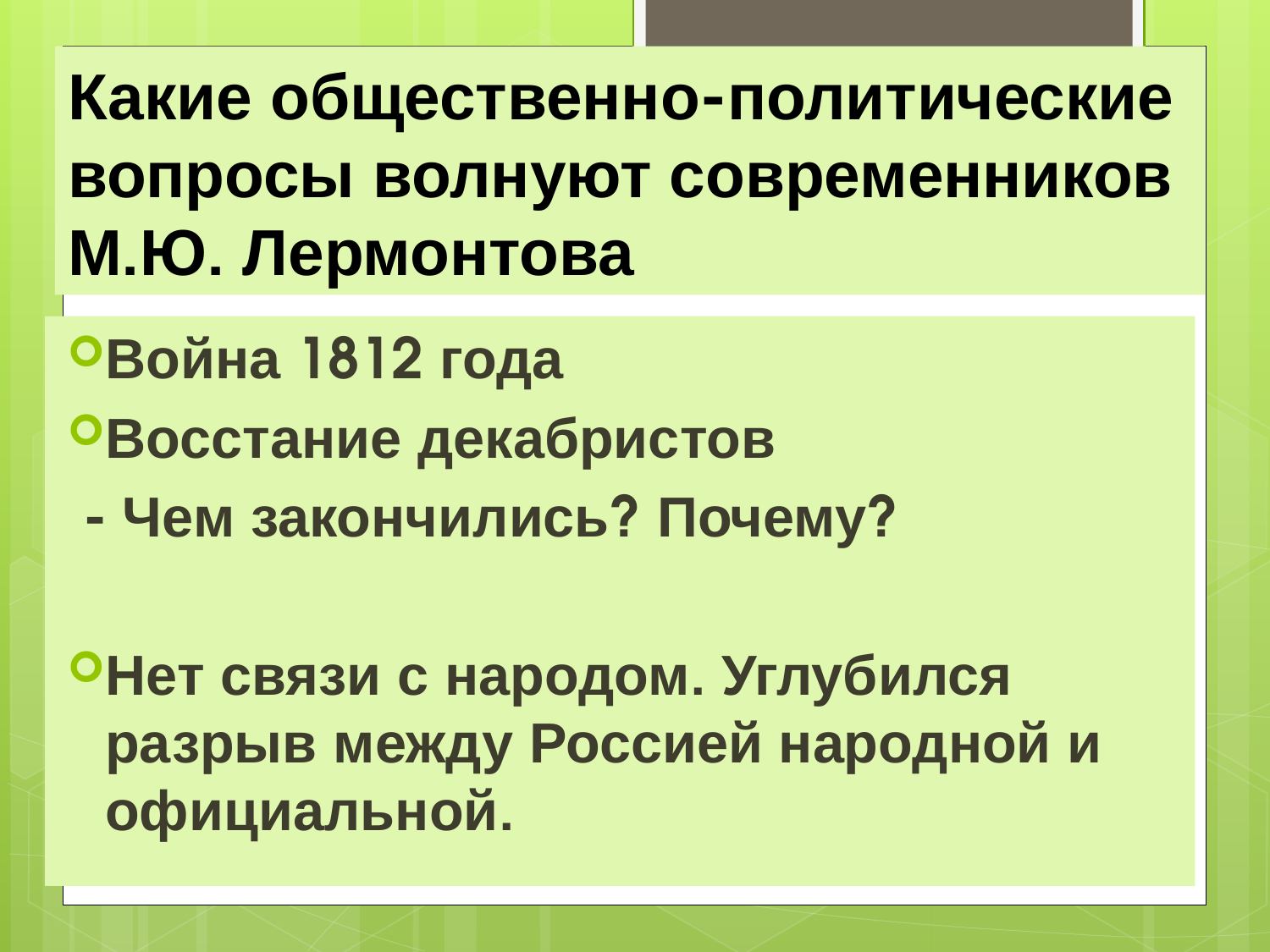

# Какие общественно-политические вопросы волнуют современников М.Ю. Лермонтова
Война 1812 года
Восстание декабристов
 - Чем закончились? Почему?

Нет связи с народом. Углубился разрыв между Россией народной и официальной.